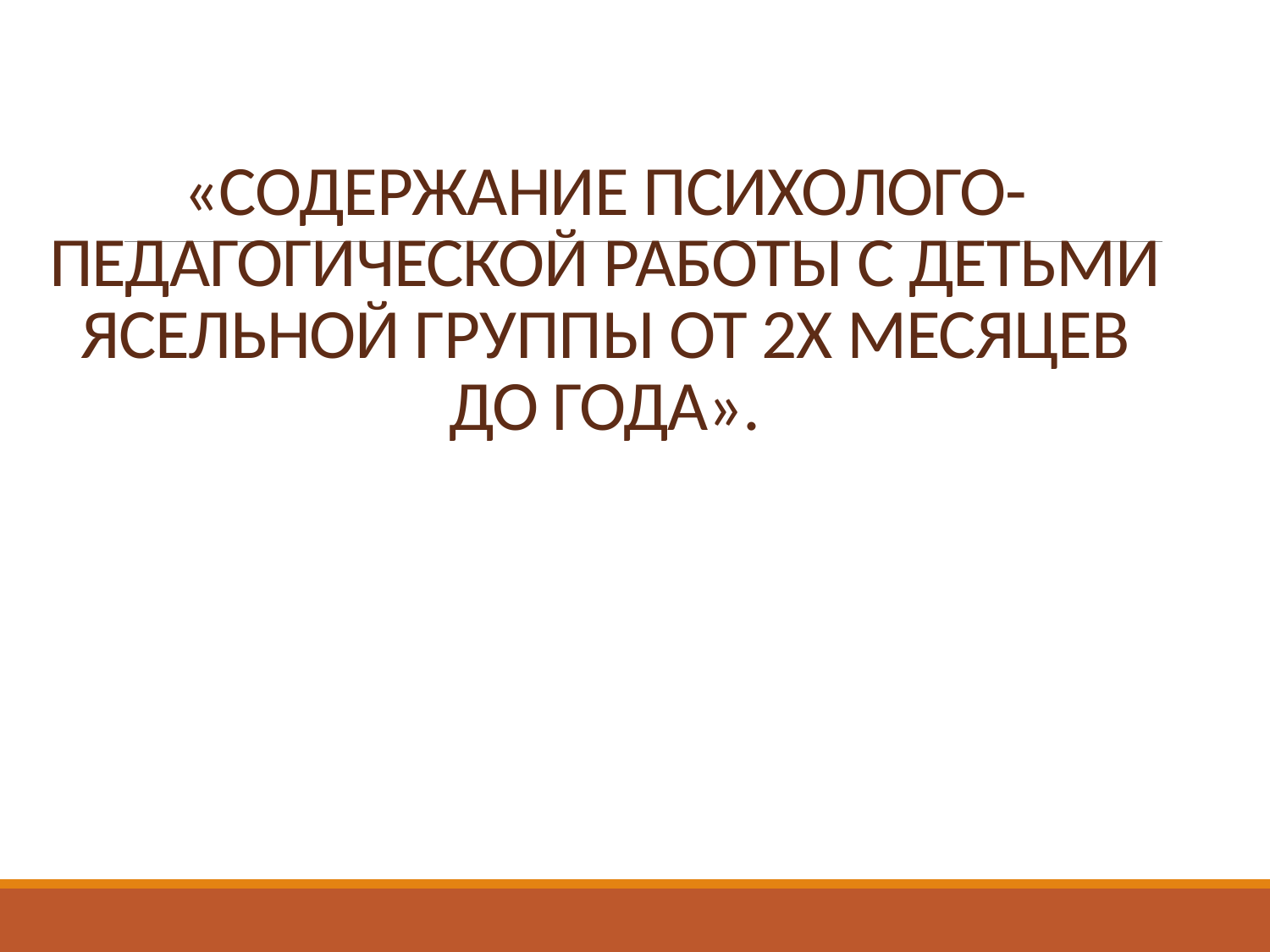

# «СОДЕРЖАНИЕ ПСИХОЛОГО-ПЕДАГОГИЧЕСКОЙ РАБОТЫ С ДЕТЬМИ ЯСЕЛЬНОЙ ГРУППЫ ОТ 2Х МЕСЯЦЕВ ДО ГОДА».